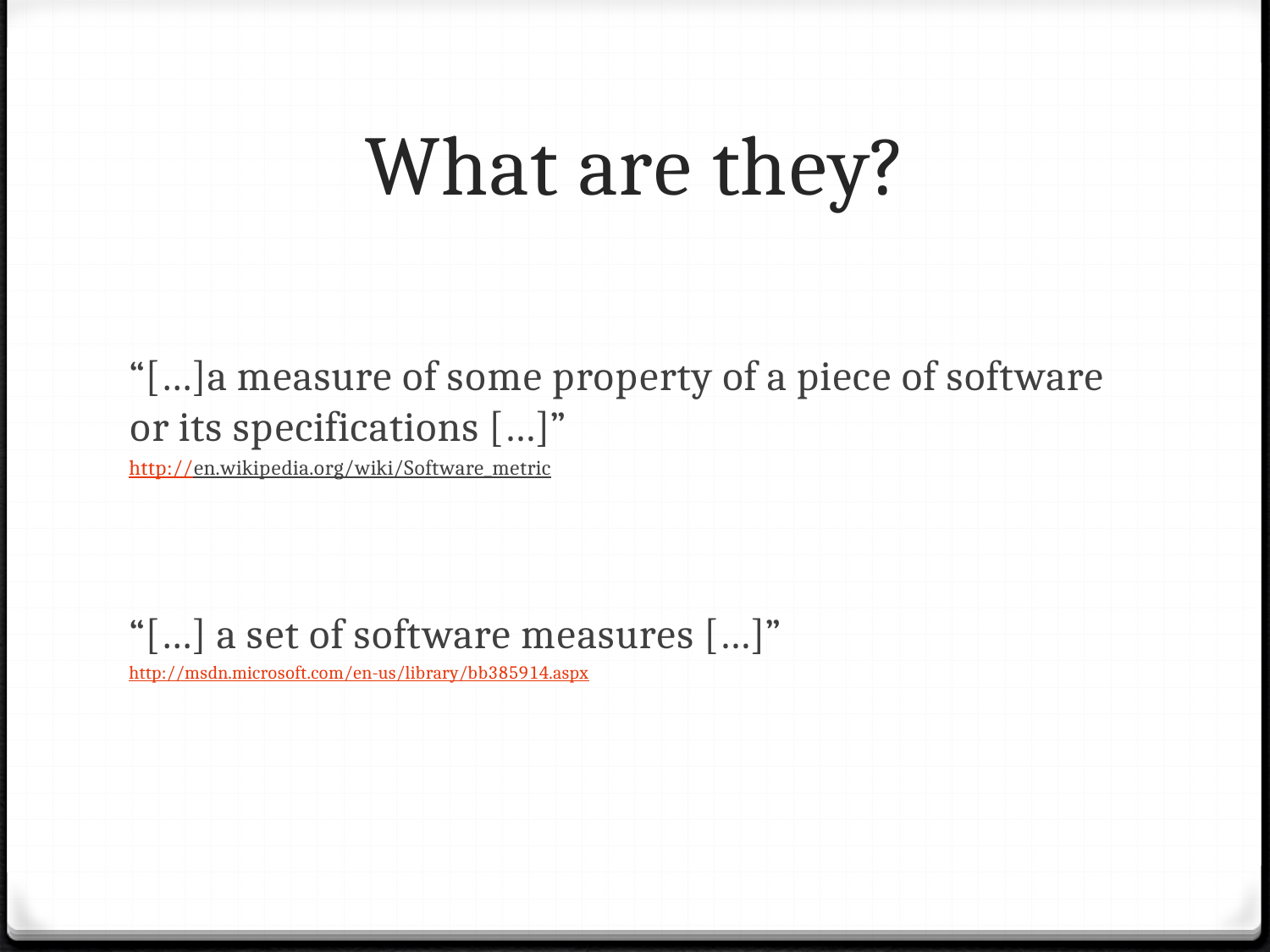

# What are they?

“[…]a measure of some property of a piece of software or its specifications […]”
http://en.wikipedia.org/wiki/Software_metric

“[…] a set of software measures […]”
http://msdn.microsoft.com/en-us/library/bb385914.aspx